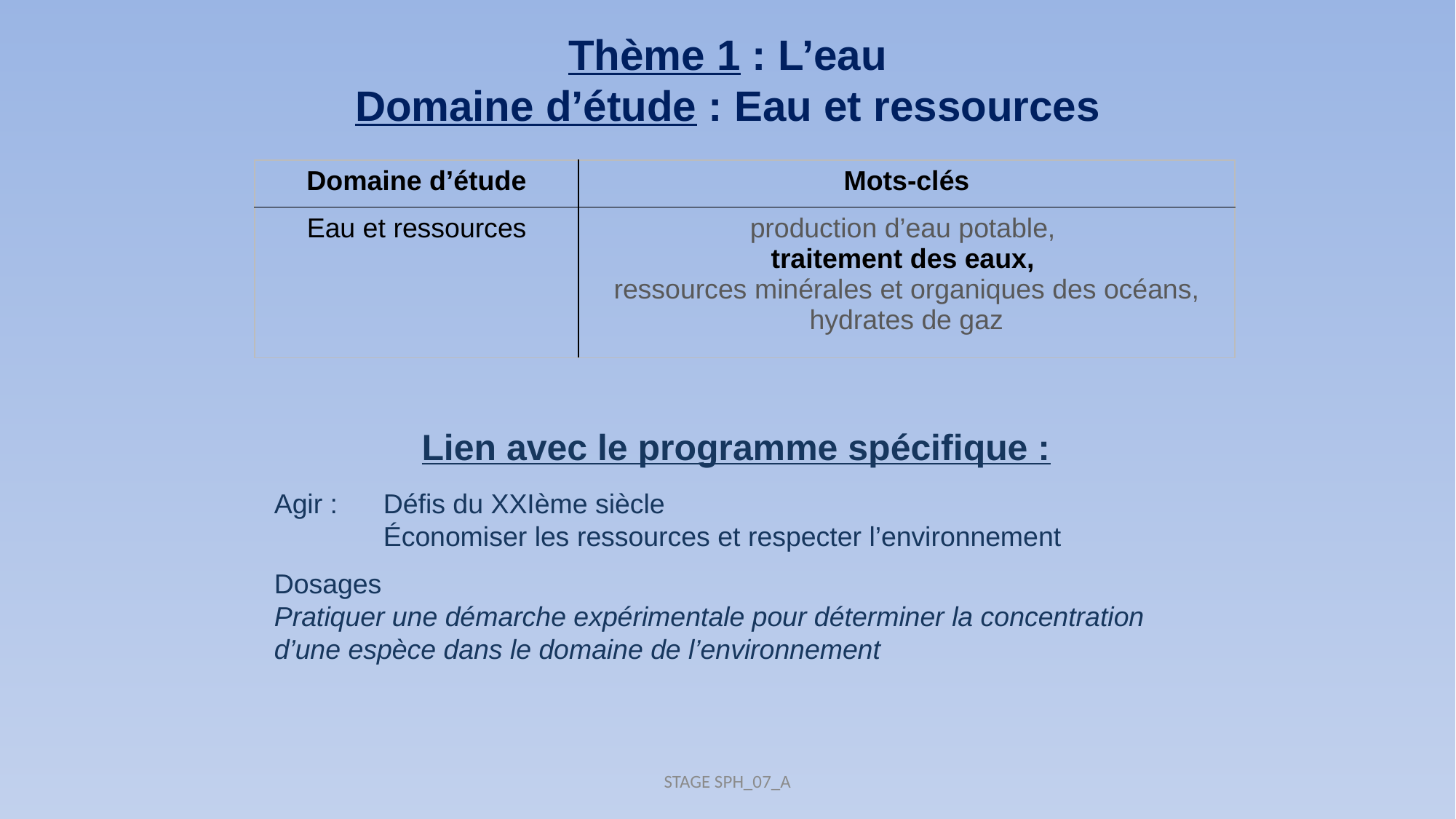

Thème 1 : L’eau
Domaine d’étude : Eau et ressources
| Domaine d’étude | Mots-clés |
| --- | --- |
| Eau et ressources | production d’eau potable, traitement des eaux, ressources minérales et organiques des océans, hydrates de gaz |
Lien avec le programme spécifique :

Agir : 	Défis du XXIème siècle
	Économiser les ressources et respecter l’environnement

Dosages
Pratiquer une démarche expérimentale pour déterminer la concentration d’une espèce dans le domaine de l’environnement
STAGE SPH_07_A